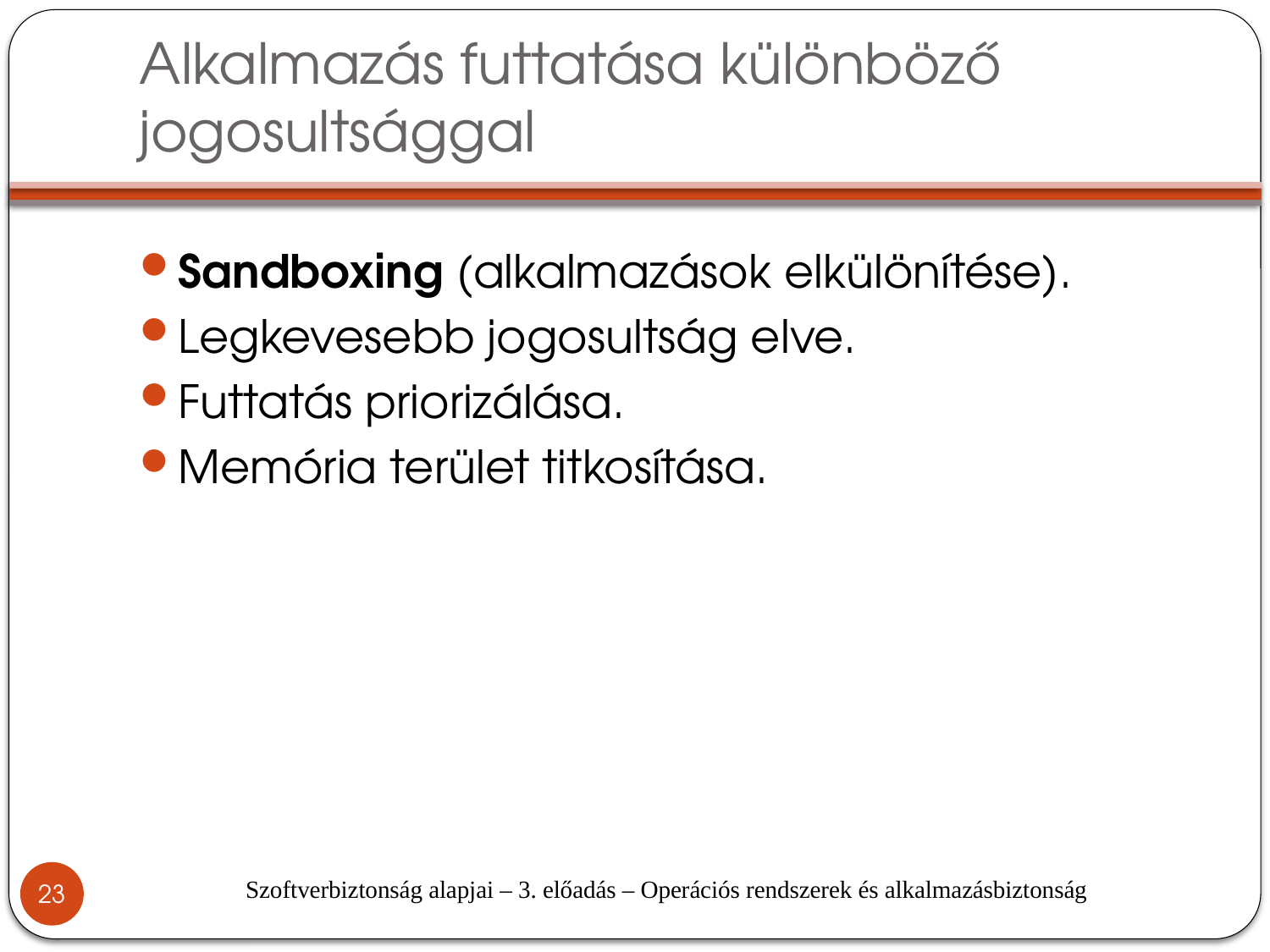

# Alkalmazás futtatása különböző jogosultsággal
Sandboxing (alkalmazások elkülönítése).
Legkevesebb jogosultság elve.
Futtatás priorizálása.
Memória terület titkosítása.
Szoftverbiztonság alapjai – 3. előadás – Operációs rendszerek és alkalmazásbiztonság
23